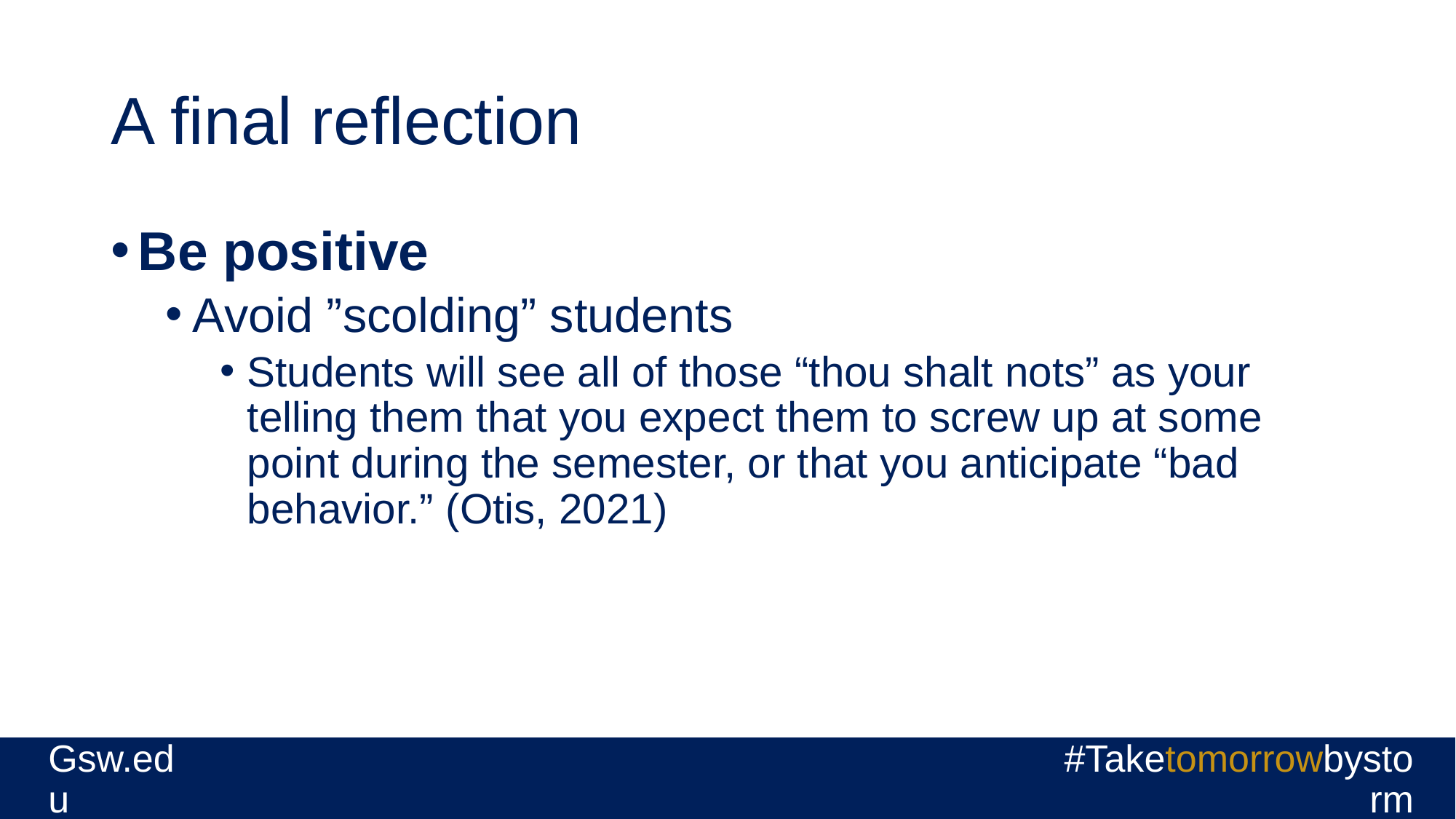

# A final reflection
Be positive
Avoid ”scolding” students
Students will see all of those “thou shalt nots” as your telling them that you expect them to screw up at some point during the semester, or that you anticipate “bad behavior.” (Otis, 2021)